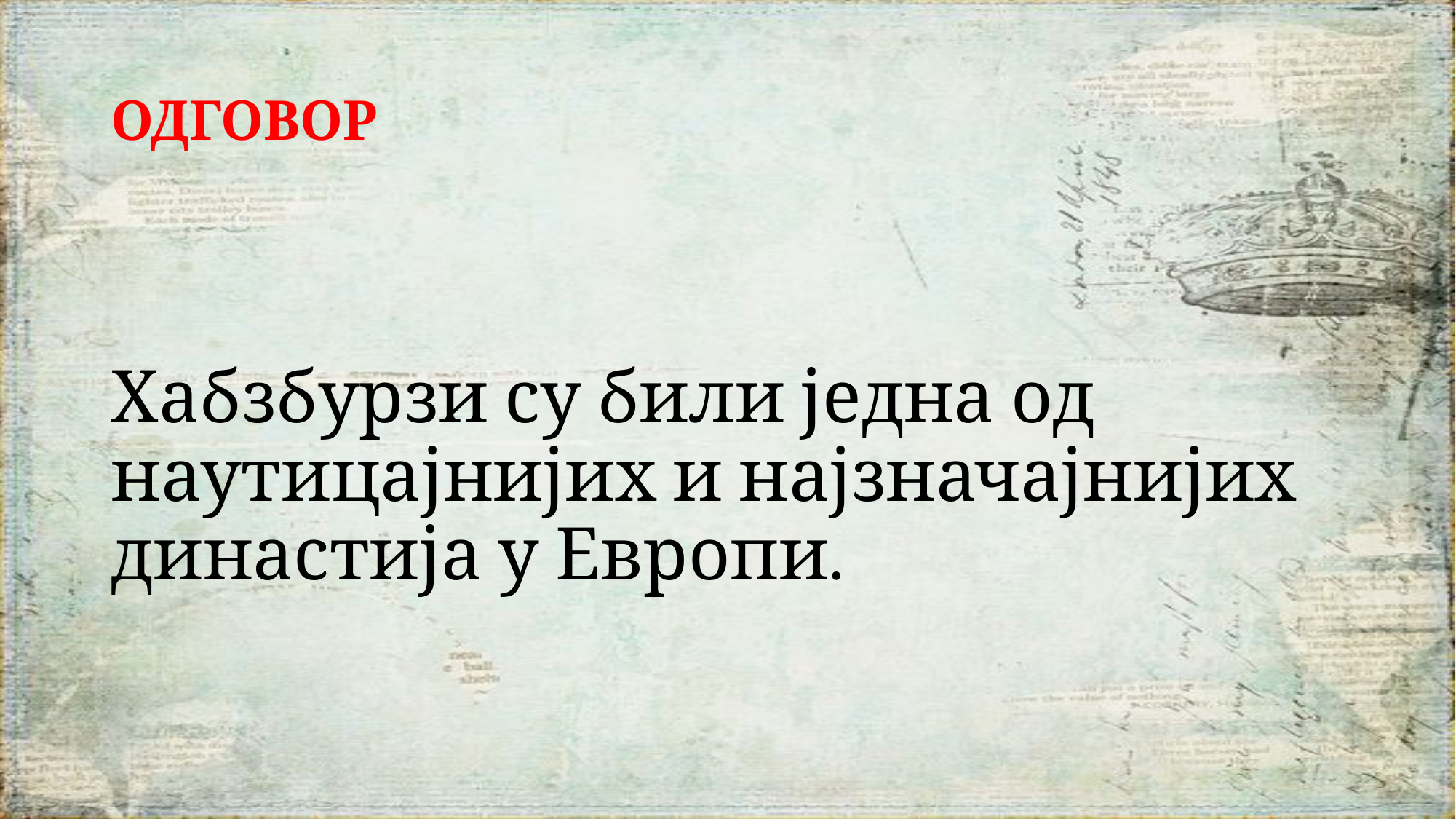

# ОДГОВОР
Хабзбурзи су били једна од наутицајнијих и најзначајнијих династија у Европи.